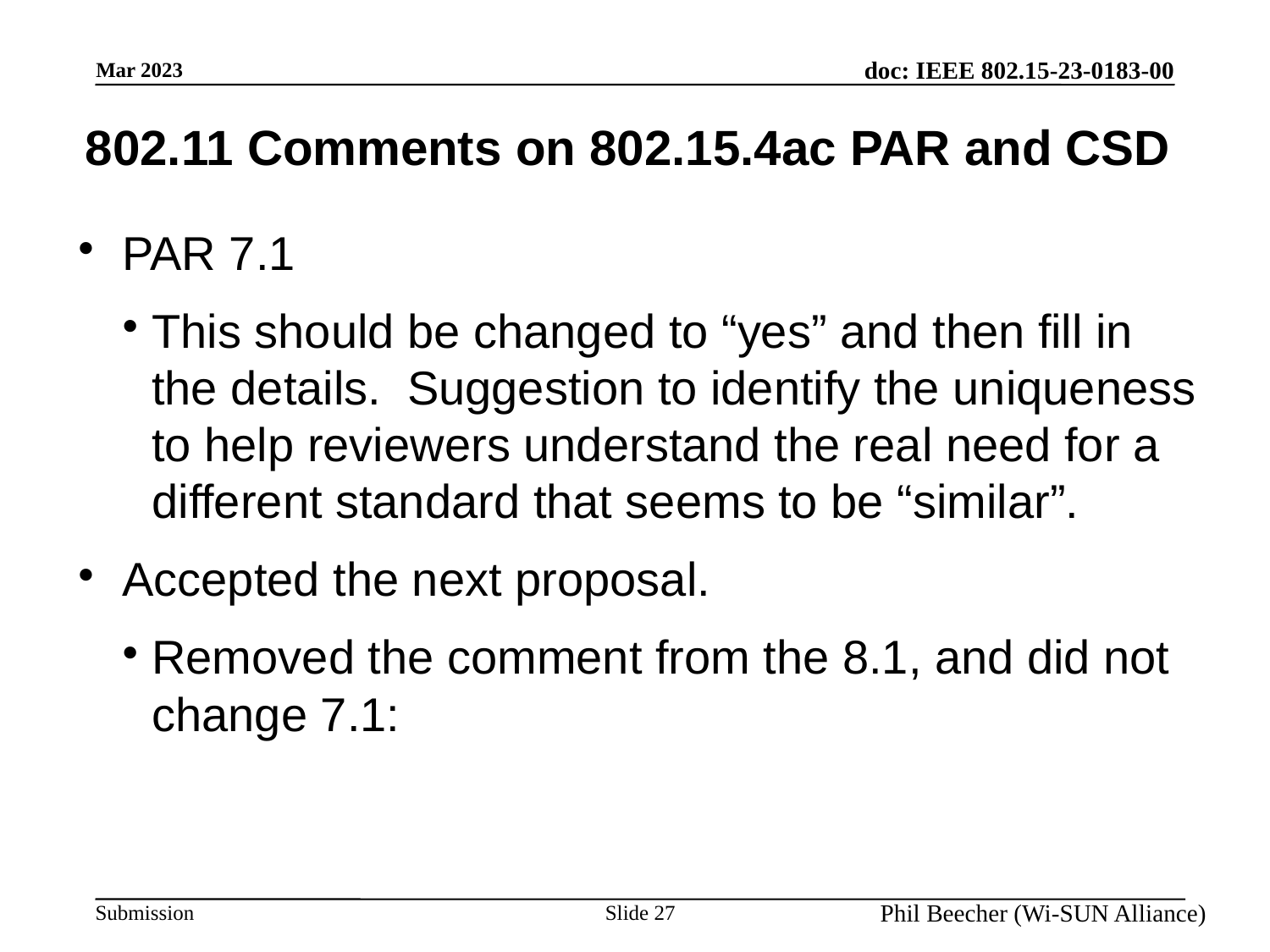

802.11 Comments on 802.15.4ac PAR and CSD
PAR 7.1
This should be changed to “yes” and then fill in the details.  Suggestion to identify the uniqueness to help reviewers understand the real need for a different standard that seems to be “similar”.
Accepted the next proposal.
Removed the comment from the 8.1, and did not change 7.1:
Slide 27